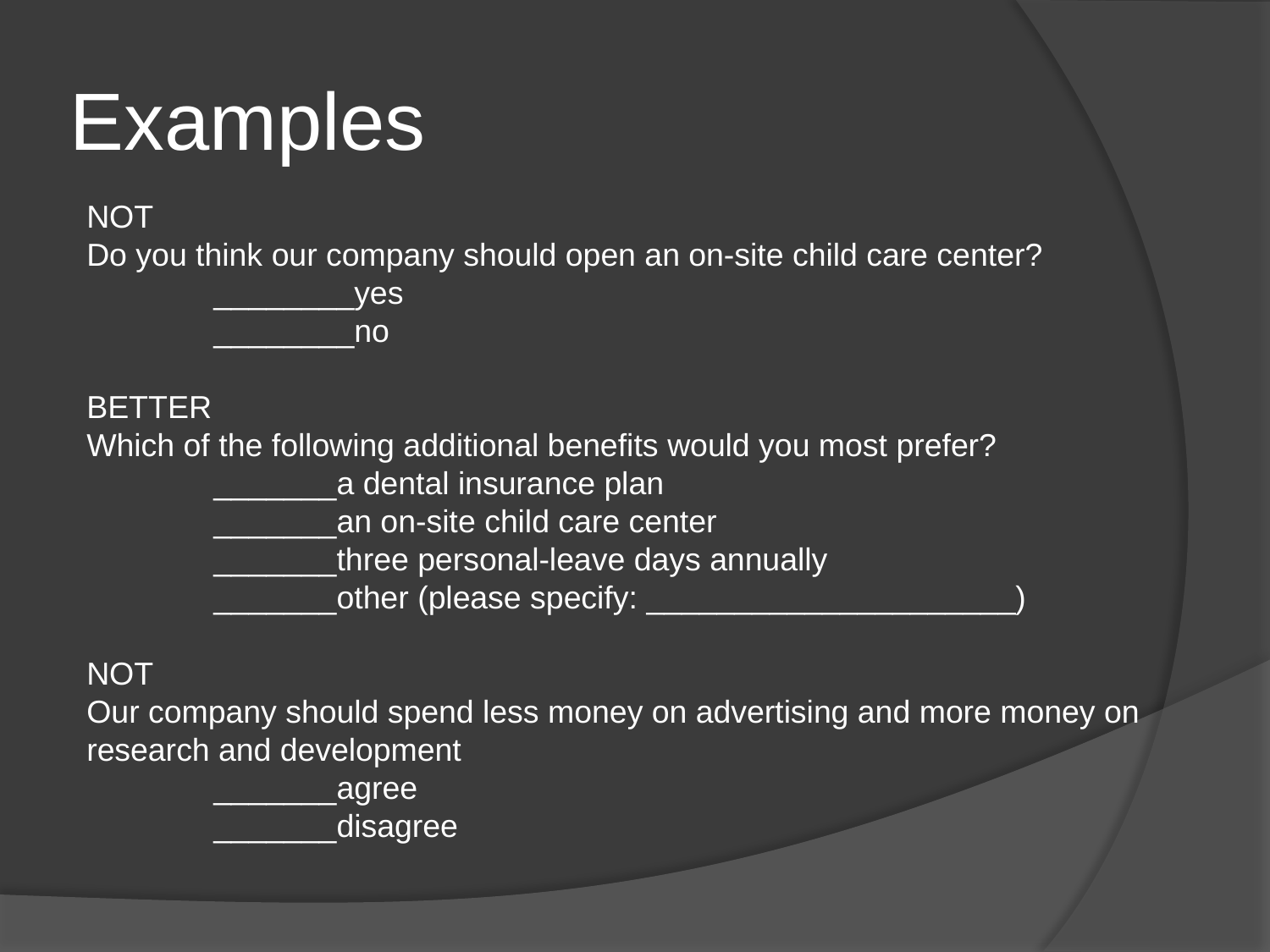

# Examples
NOT
Do you think our company should open an on-site child care center?
	________yes
	________no

BETTER
Which of the following additional benefits would you most prefer?
	_______a dental insurance plan
	_______an on-site child care center
	_______three personal-leave days annually
	_______other (please specify: _____________________)

NOT
Our company should spend less money on advertising and more money on research and development
	_______agree
	_______disagree